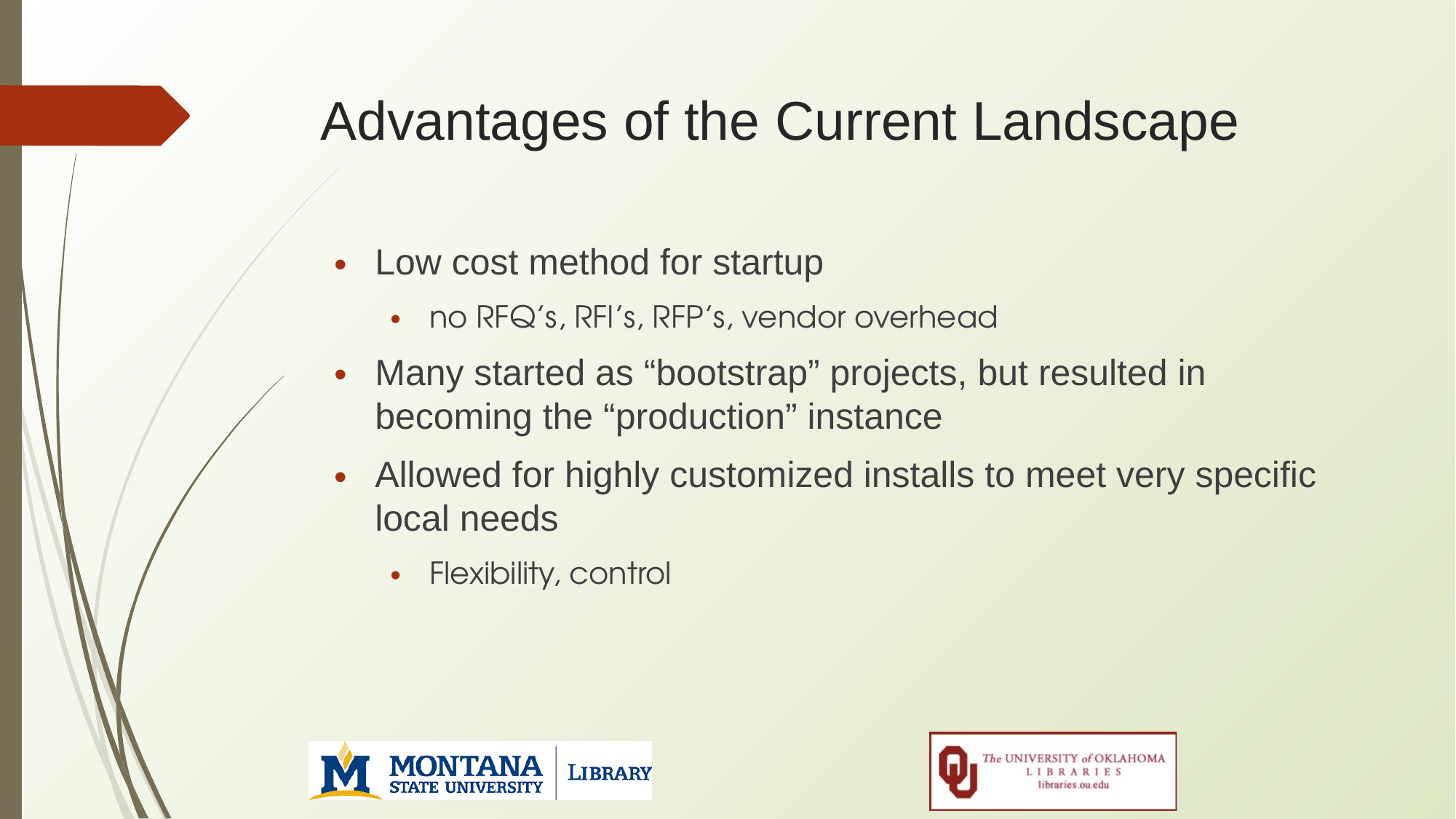

# Advantages of the Current Landscape
Low cost method for startup
no RFQ’s, RFI’s, RFP’s, vendor overhead
Many started as “bootstrap” projects, but resulted in becoming the “production” instance
Allowed for highly customized installs to meet very specific local needs
Flexibility, control